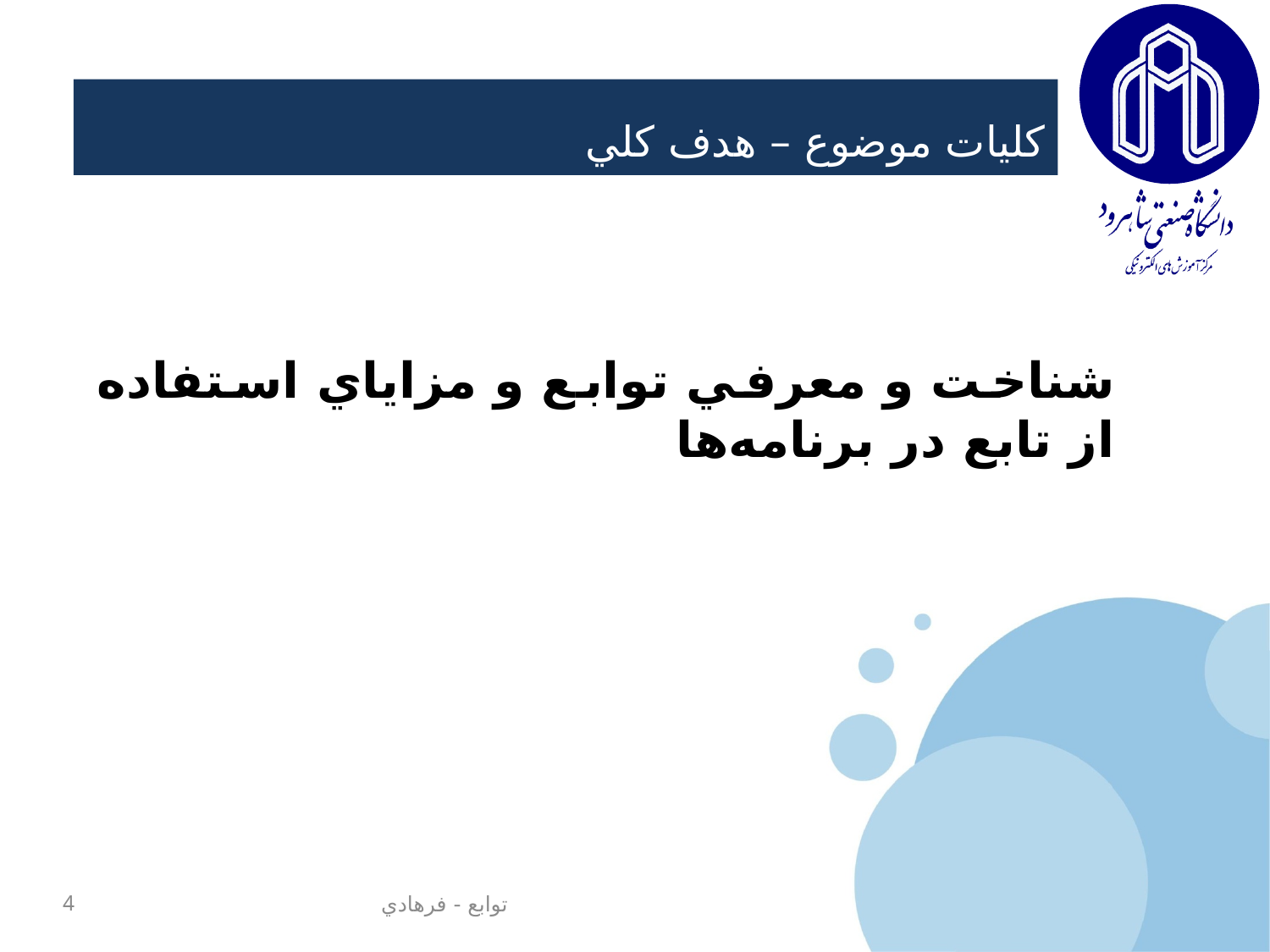

# کلیات موضوع – هدف کلي
شناخت و معرفي توابع و مزاياي استفاده از تابع در برنامه‌ها
4
توابع - فرهادي